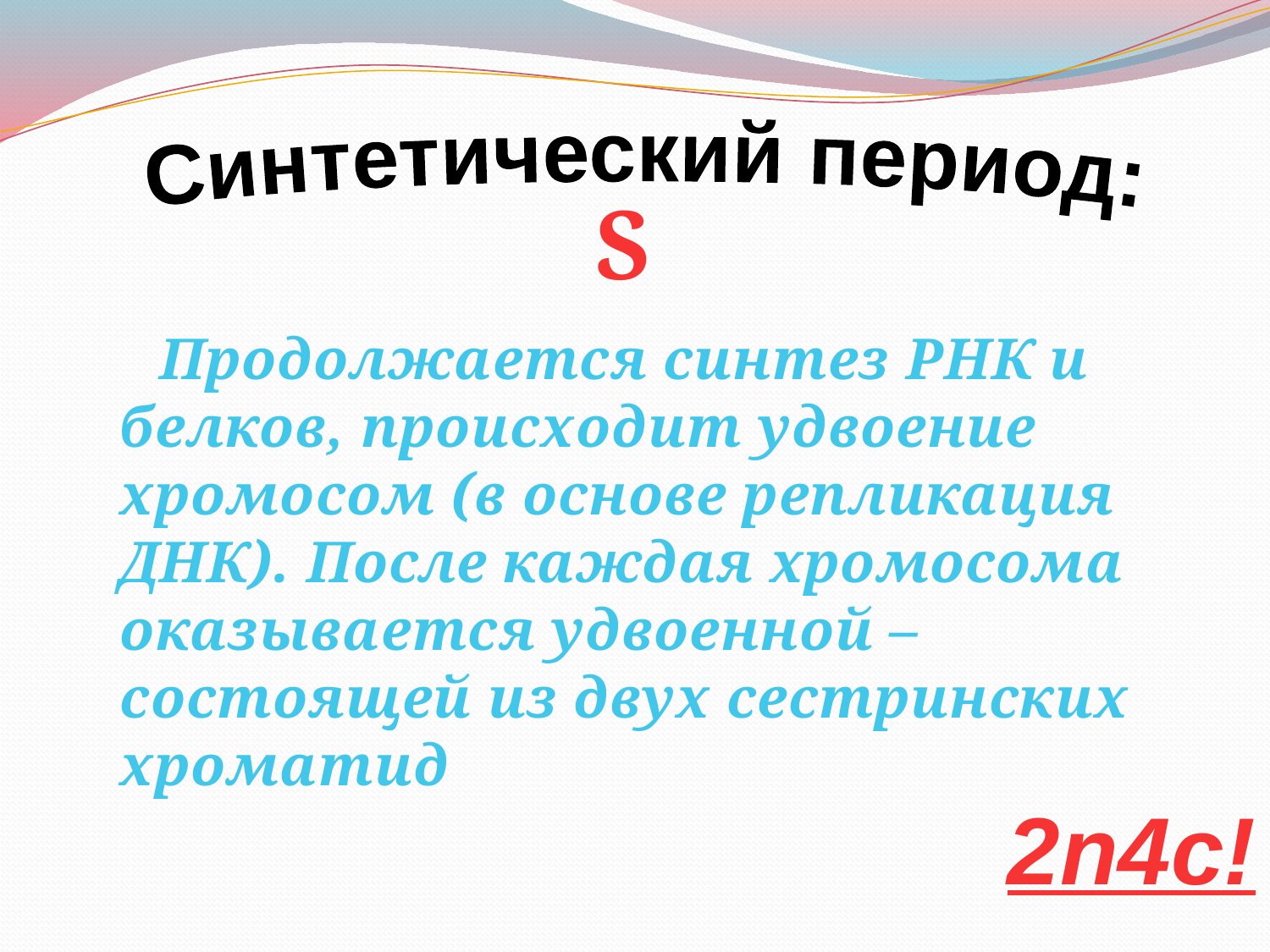

Синтетический период:
S
     Продолжается синтез РНК и белков, происходит удвоение хромосом (в основе репликация ДНК). После каждая хромосома оказывается удвоенной – состоящей из двух сестринских хроматид
2n4c!